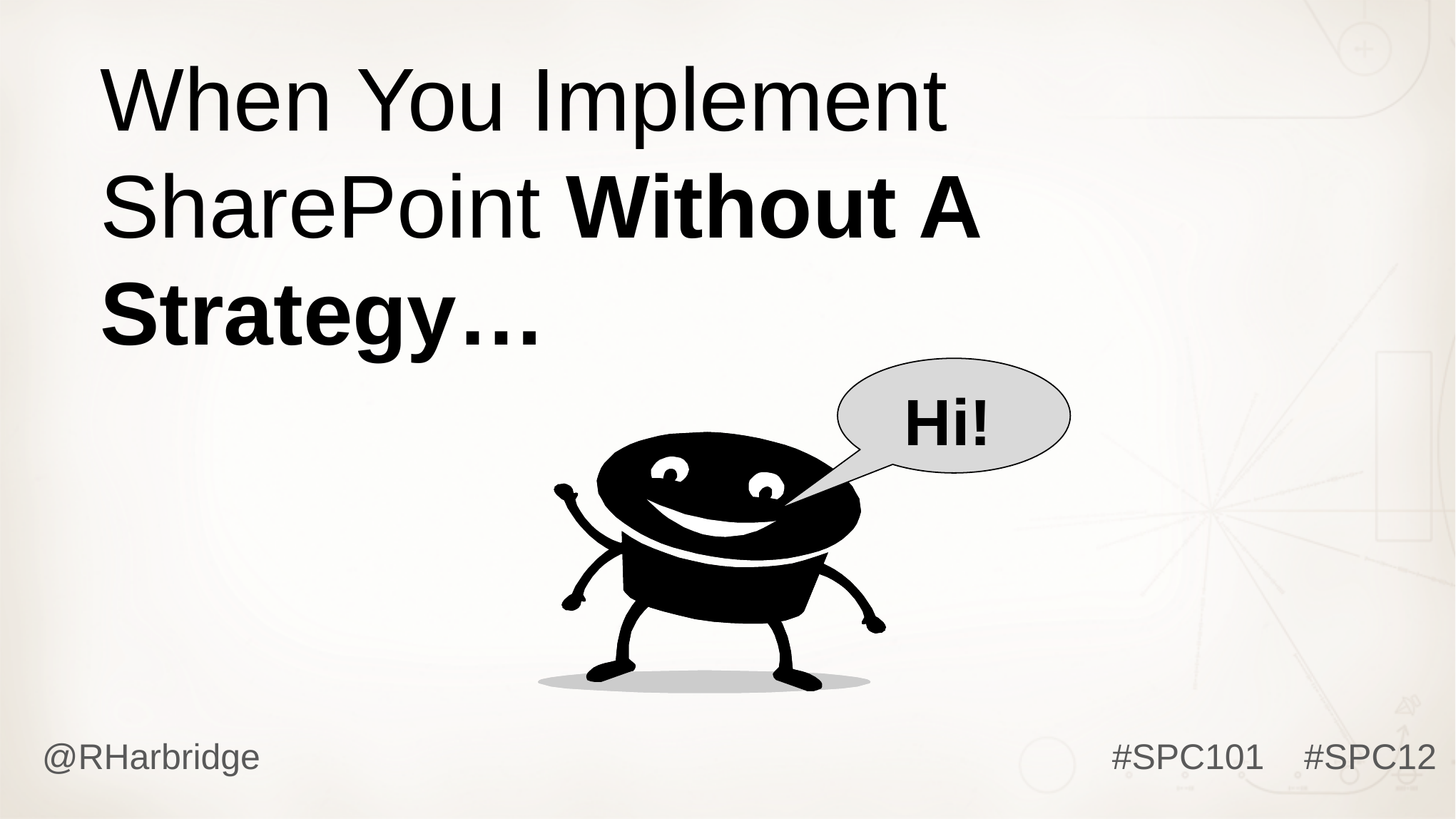

When You Implement SharePoint Without A Strategy…

Hi!